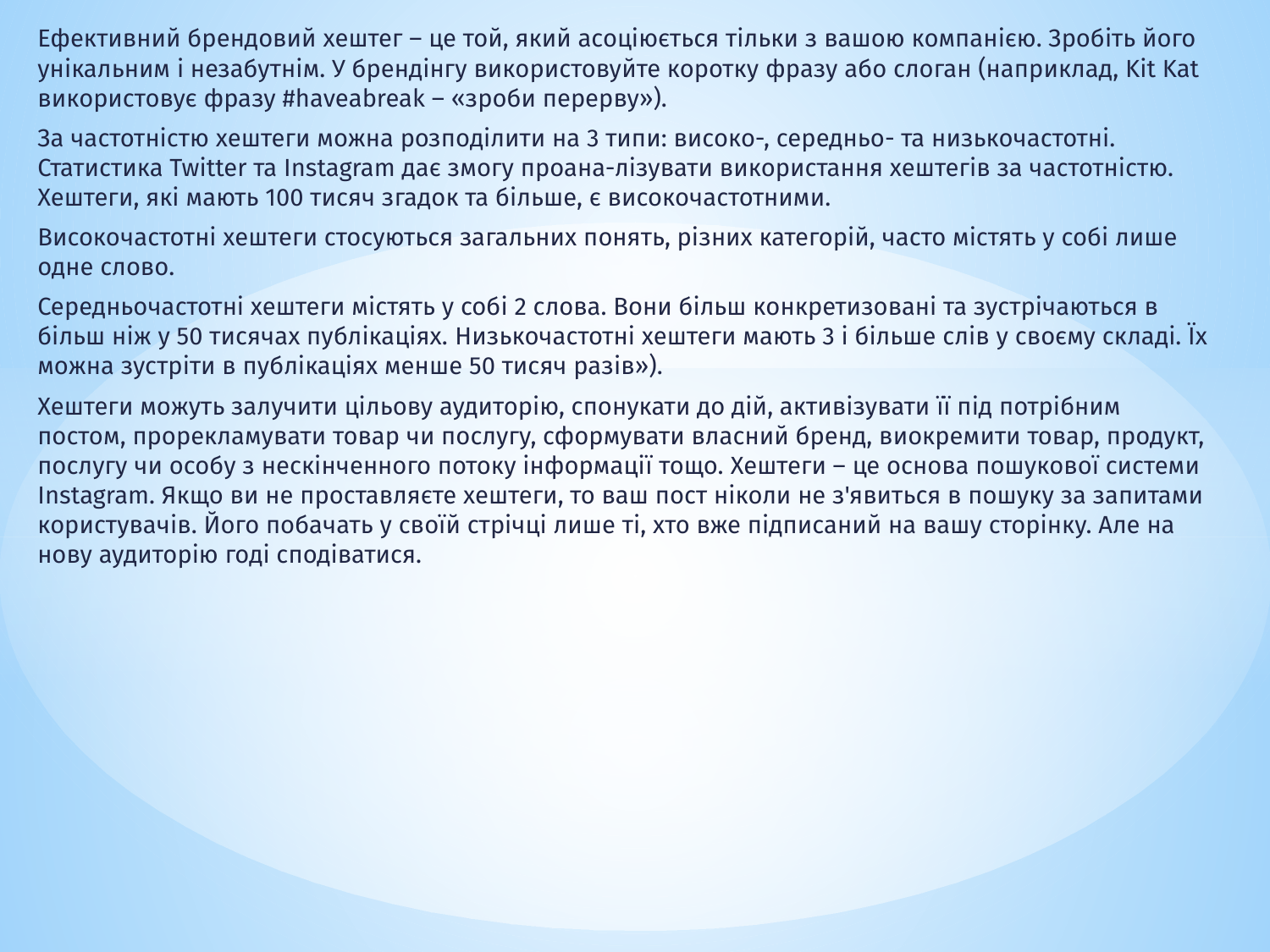

Ефективний брендовий хештег – це той, який асоціюється тільки з вашою компанією. Зробіть його унікальним і незабутнім. У брендінгу використовуйте коротку фразу або слоган (наприклад, Kit Kat використовує фразу #haveabreak – «зроби перерву»).
За частотністю хештеги можна розподілити на 3 типи: високо-, середньо- та низькочастотні. Статистика Twitter та Instagram дає змогу проана-лізувати використання хештегів за частотністю. Хештеги, які мають 100 тисяч згадок та більше, є високочастотними.
Високочастотні хештеги стосуються загальних понять, різних категорій, часто містять у собі лише одне слово.
Середньочастотні хештеги містять у собі 2 слова. Вони більш конкретизовані та зустрічаються в більш ніж у 50 тисячах публікаціях. Низькочастотні хештеги мають 3 і більше слів у своєму складі. Їх можна зустріти в публікаціях менше 50 тисяч разів»).
Хештеги можуть залучити цільову аудиторію, спонукати до дій, активізувати її під потрібним постом, прорекламувати товар чи послугу, сформувати власний бренд, виокремити товар, продукт, послугу чи особу з нескінченного потоку інформації тощо. Хештеги – це основа пошукової системи Instagram. Якщо ви не проставляєте хештеги, то ваш пост ніколи не з'явиться в пошуку за запитами користувачів. Його побачать у своїй стрічці лише ті, хто вже підписаний на вашу сторінку. Але на нову аудиторію годі сподіватися.